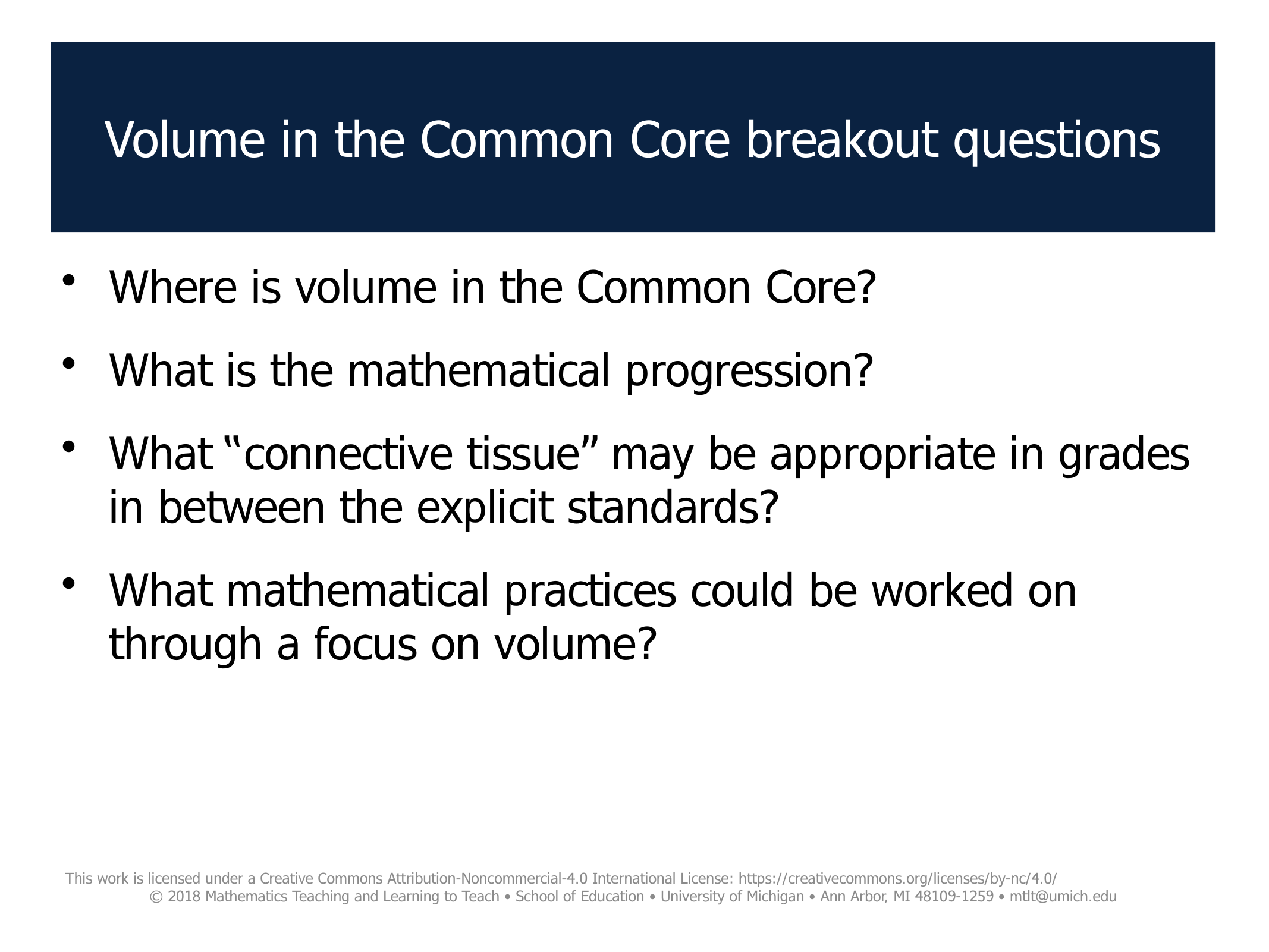

# Volume in the Common Core breakout questions
Where is volume in the Common Core?
What is the mathematical progression?
What “connective tissue” may be appropriate in grades in between the explicit standards?
What mathematical practices could be worked on through a focus on volume?